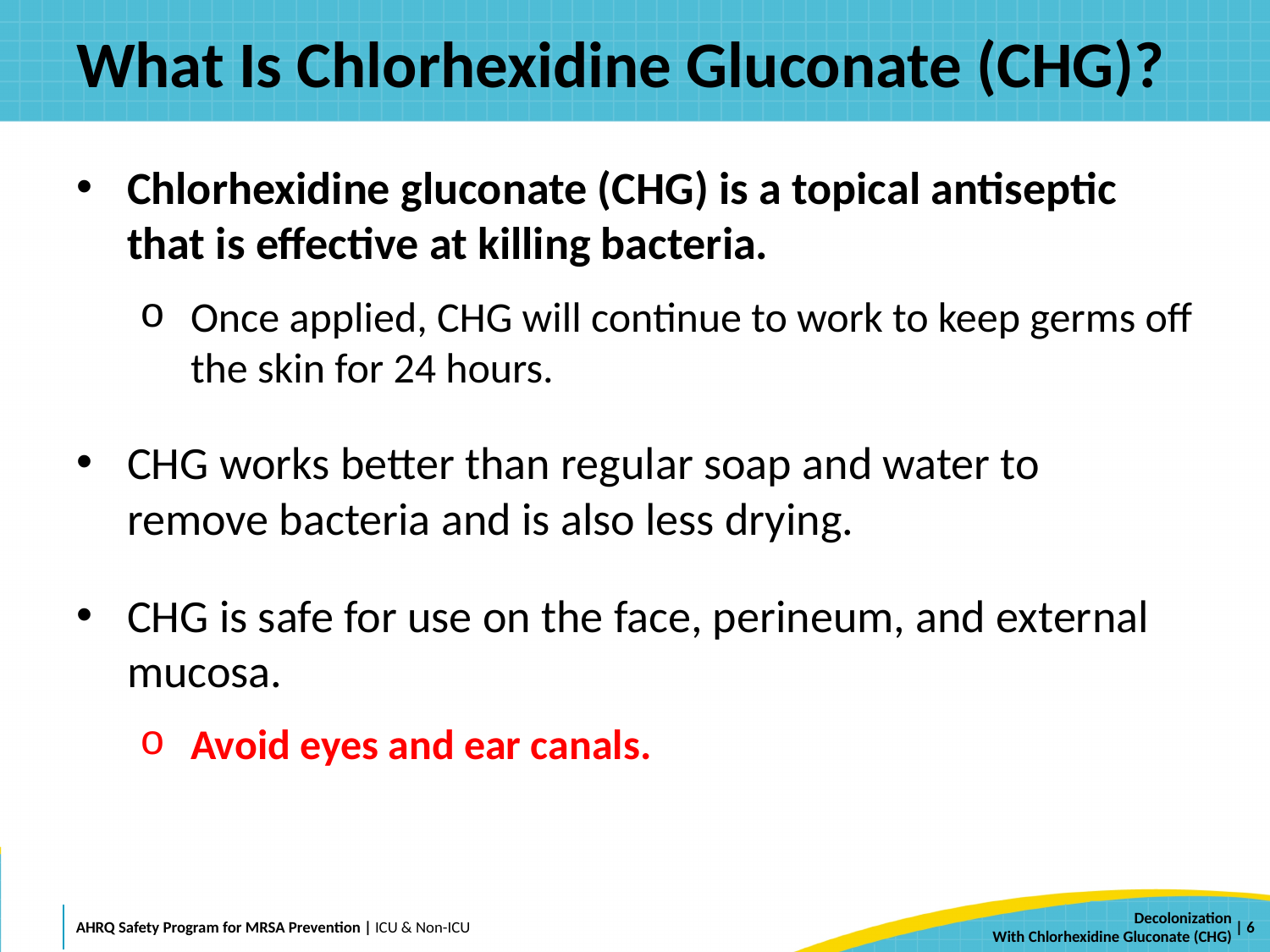

# What Is Chlorhexidine Gluconate (CHG)?
Chlorhexidine gluconate (CHG) is a topical antiseptic that is effective at killing bacteria.
Once applied, CHG will continue to work to keep germs off the skin for 24 hours.
CHG works better than regular soap and water to remove bacteria and is also less drying.
CHG is safe for use on the face, perineum, and external mucosa.
Avoid eyes and ear canals.
 | 6